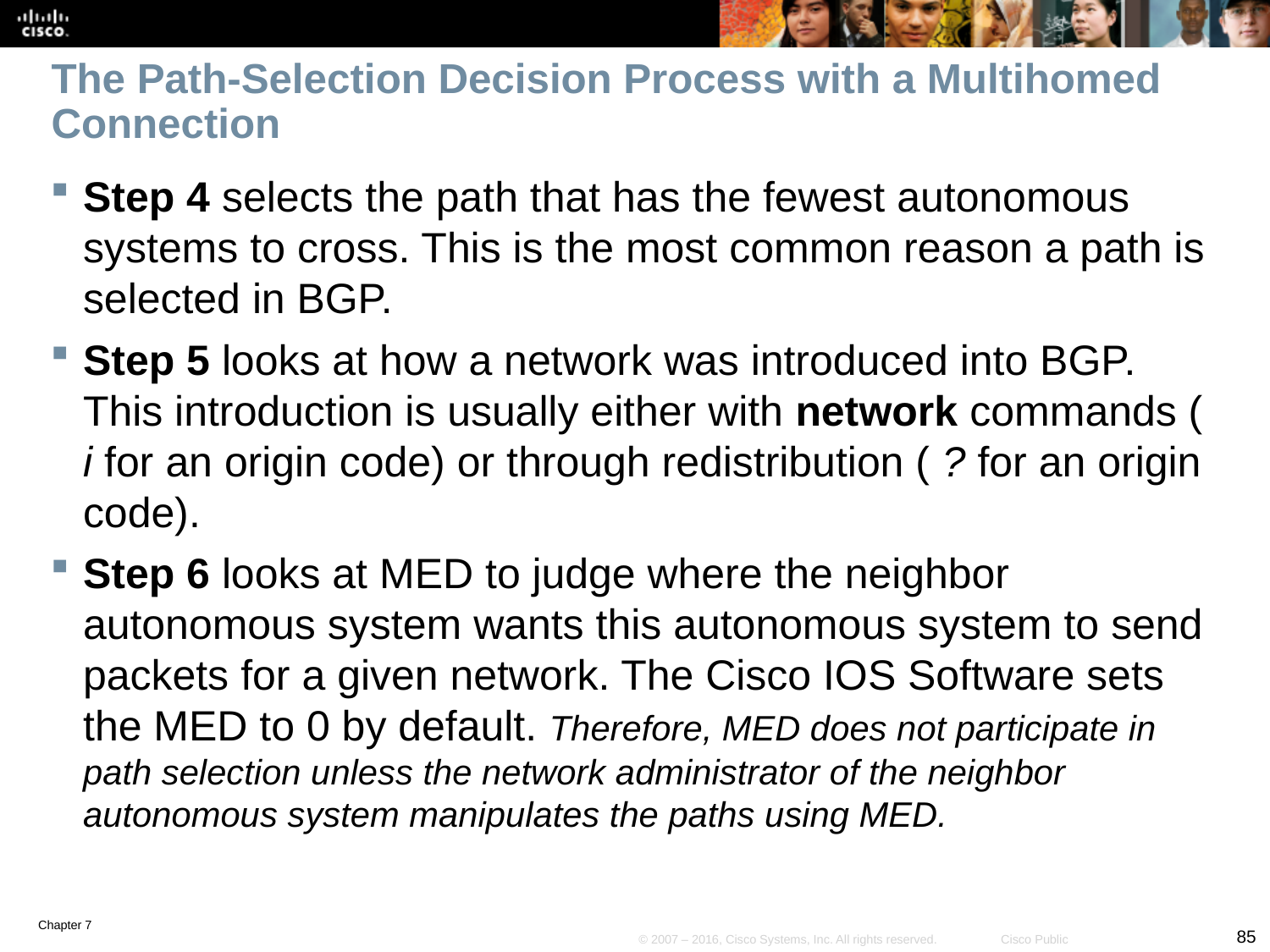

# The Path-Selection Decision Process with a Multihomed Connection
Step 4 selects the path that has the fewest autonomous systems to cross. This is the most common reason a path is selected in BGP.
Step 5 looks at how a network was introduced into BGP. This introduction is usually either with network commands ( i for an origin code) or through redistribution ( ? for an origin code).
Step 6 looks at MED to judge where the neighbor autonomous system wants this autonomous system to send packets for a given network. The Cisco IOS Software sets the MED to 0 by default. Therefore, MED does not participate in path selection unless the network administrator of the neighbor autonomous system manipulates the paths using MED.